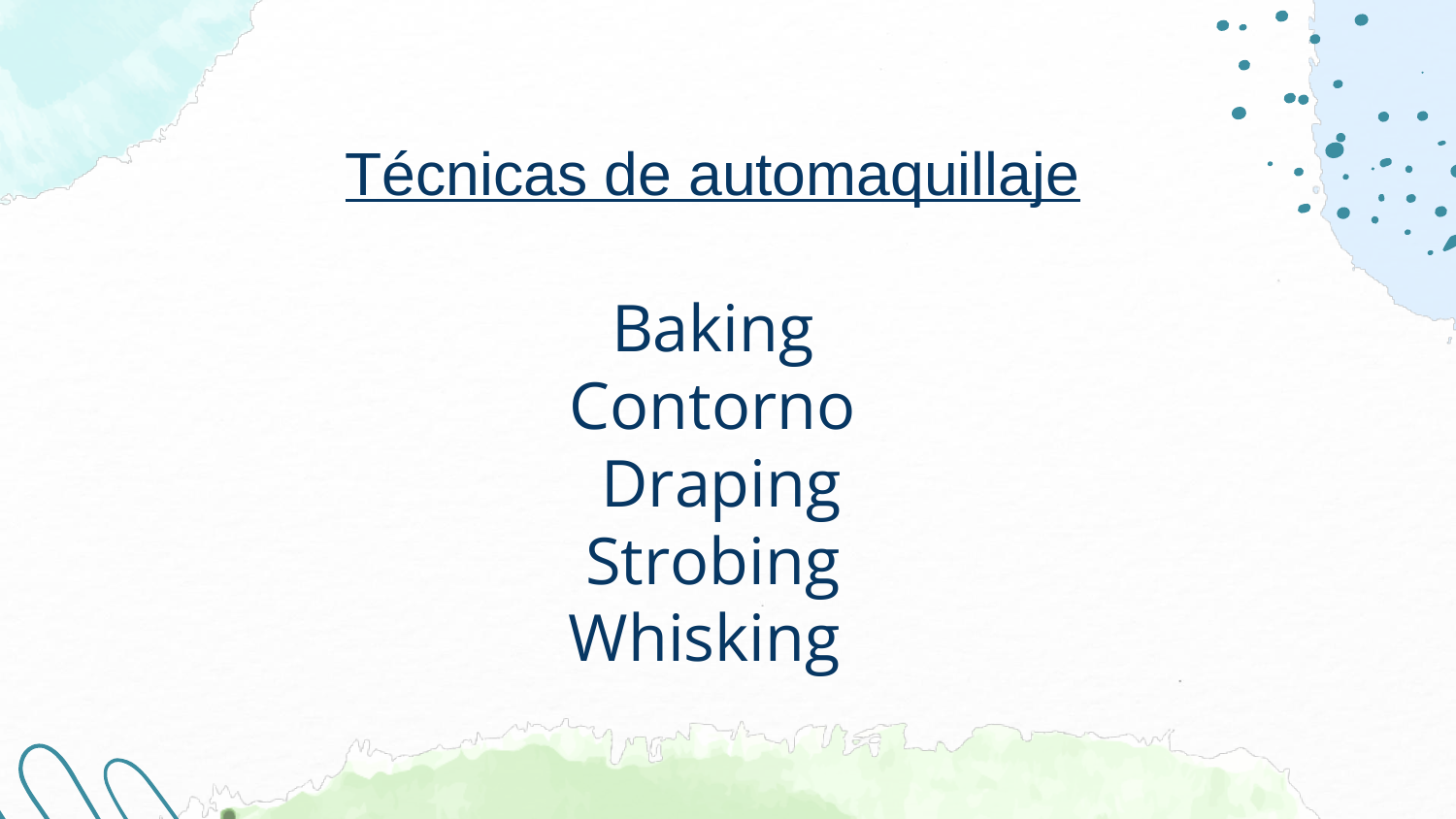

# Técnicas de automaquillaje
Baking
Contorno
 Draping
Strobing
Whisking